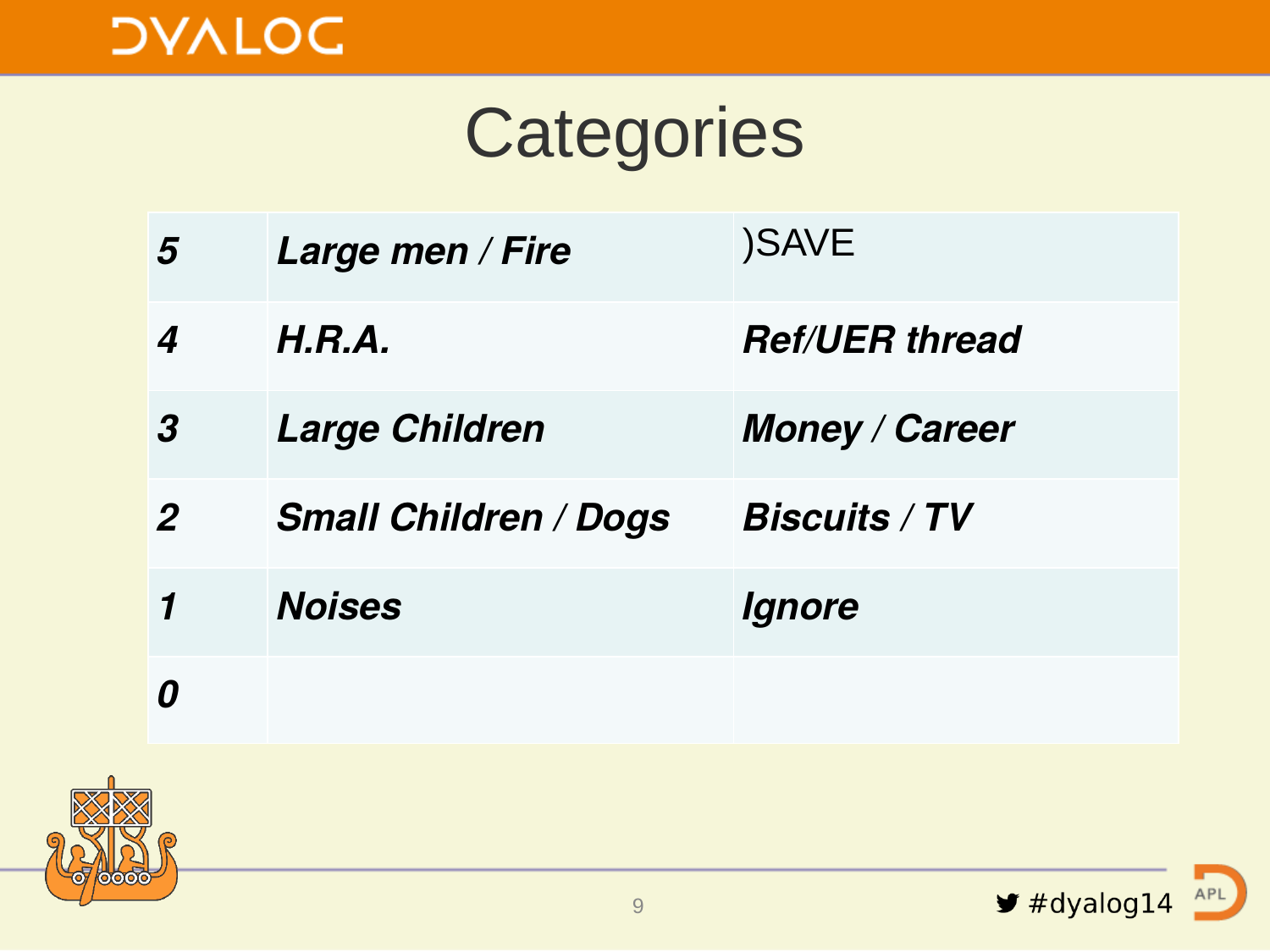

# Categories
| 5 | Large men / Fire | )SAVE |
| --- | --- | --- |
| 4 | H.R.A. | Ref/UER thread |
| 3 | Large Children | Money / Career |
| 2 | Small Children / Dogs | Biscuits / TV |
| 1 | Noises | Ignore |
| 0 |  |  |

9